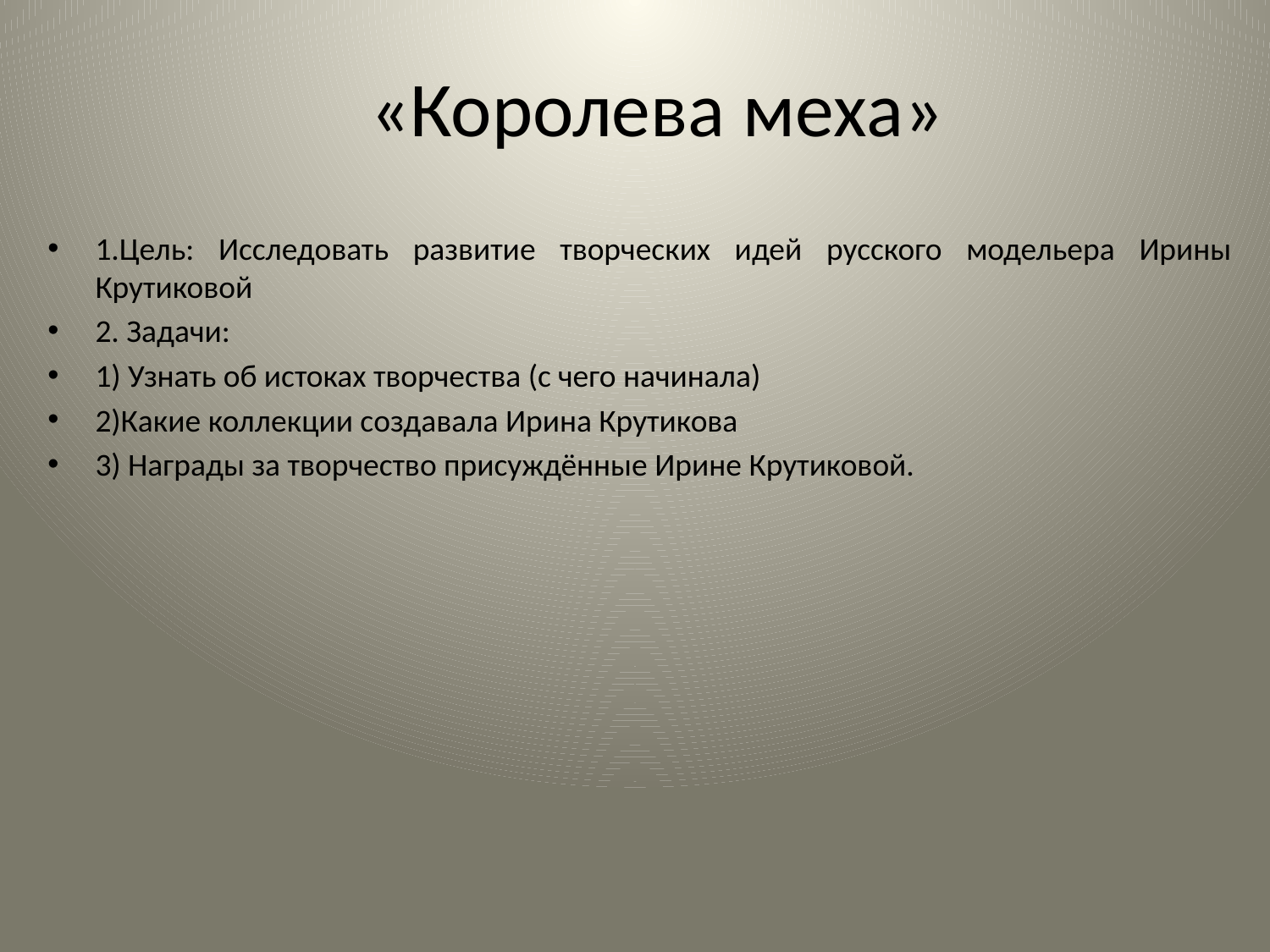

# «Королева меха»
1.Цель: Исследовать развитие творческих идей русского модельера Ирины Крутиковой
2. Задачи:
1) Узнать об истоках творчества (с чего начинала)
2)Какие коллекции создавала Ирина Крутикова
3) Награды за творчество присуждённые Ирине Крутиковой.